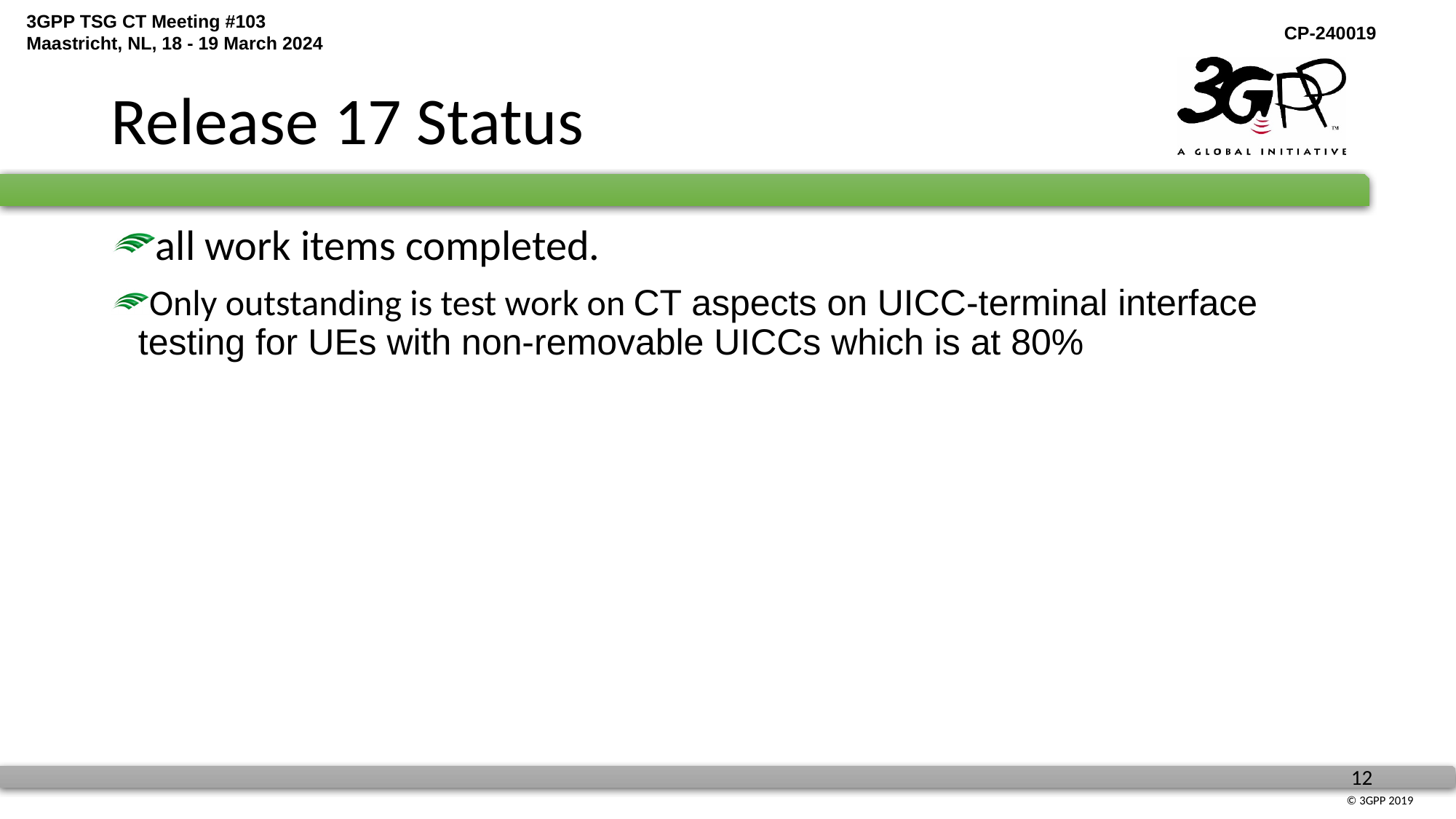

# Release 17 Status
all work items completed.
Only outstanding is test work on CT aspects on UICC-terminal interface testing for UEs with non-removable UICCs which is at 80%